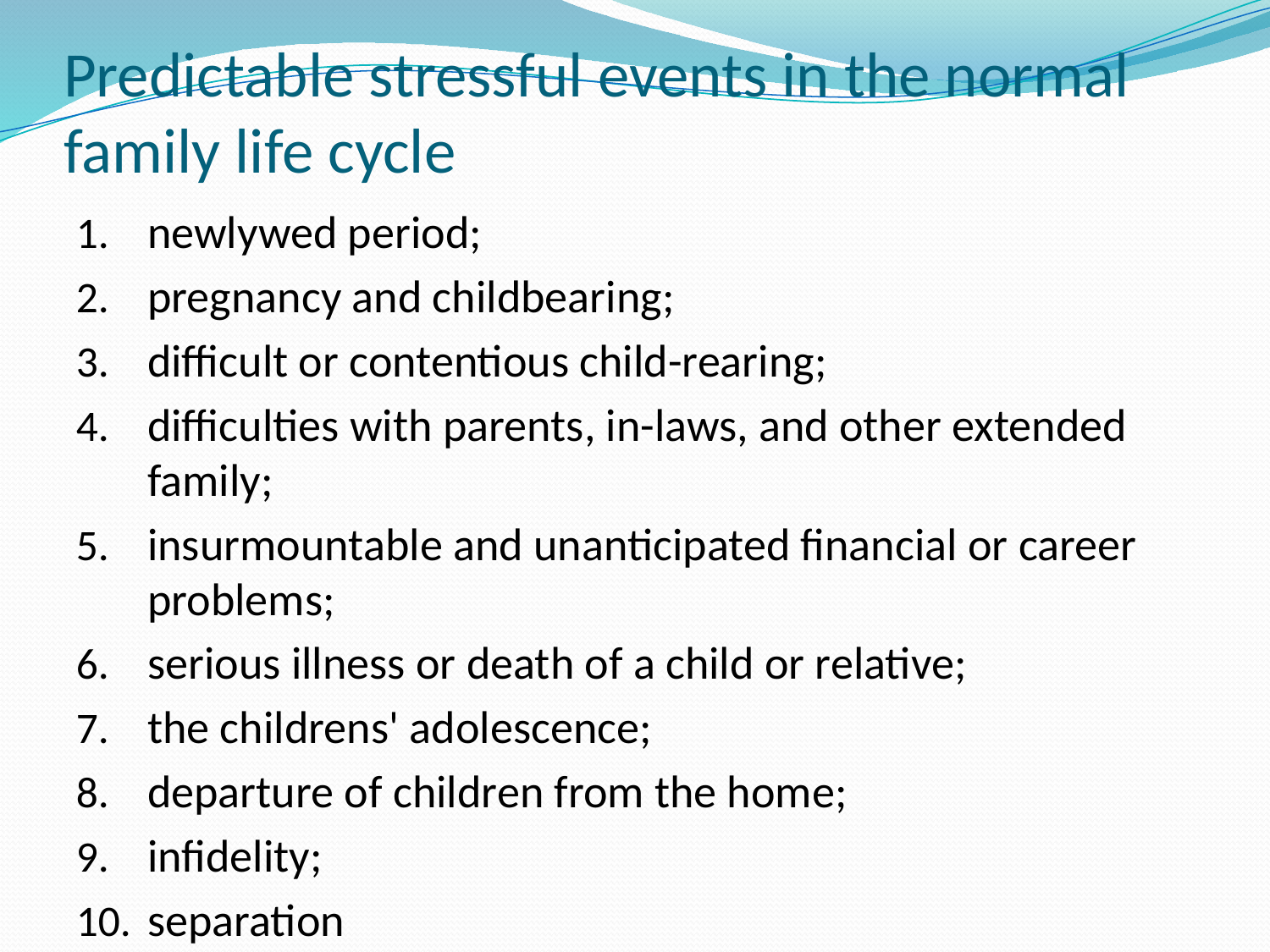

# Predictable stressful events in the normal family life cycle
newlywed period;
pregnancy and childbearing;
difficult or contentious child-rearing;
difficulties with parents, in-laws, and other extended family;
insurmountable and unanticipated financial or career problems;
serious illness or death of a child or relative;
the childrens' adolescence;
departure of children from the home;
infidelity;
separation